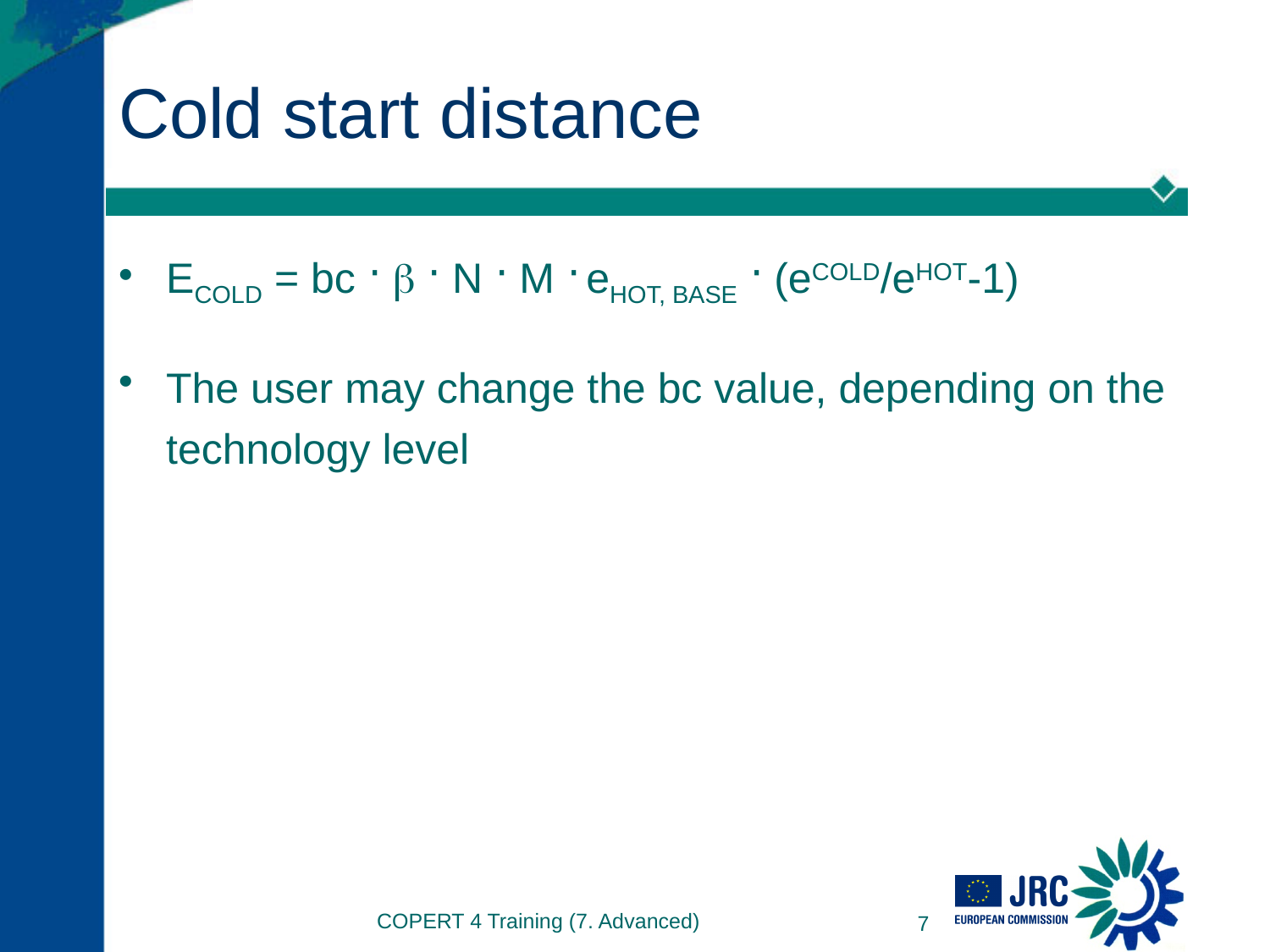

# Cold start distance
ECOLD = bc · β · N · M · eHOT, BASE · (eCOLD/eHOT-1)
The user may change the bc value, depending on the technology level

COPERT 4 Training (7. Advanced)
7